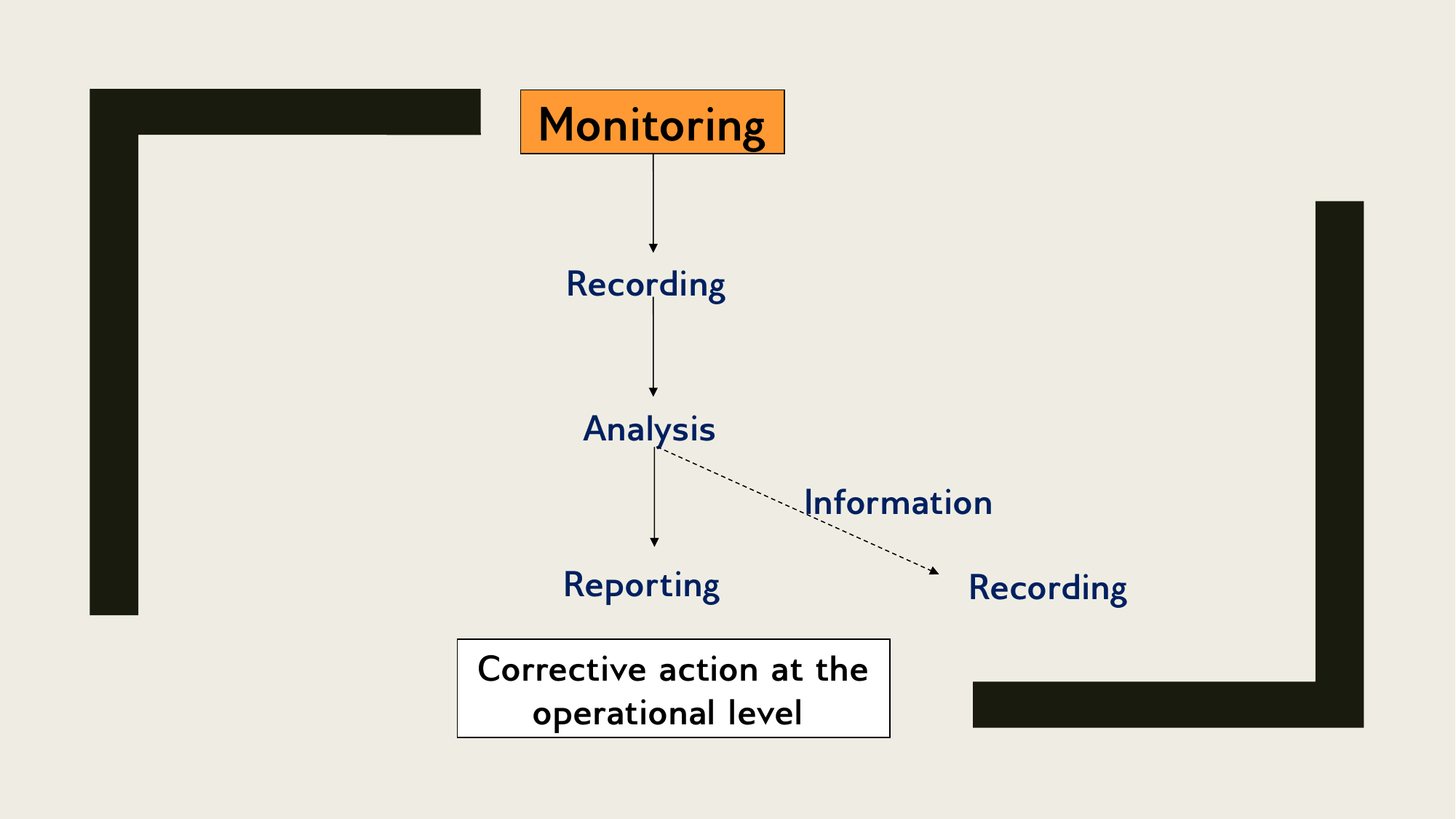

Monitoring

Recording

Analysis

Information
Reporting
Recording
Corrective action at the operational level